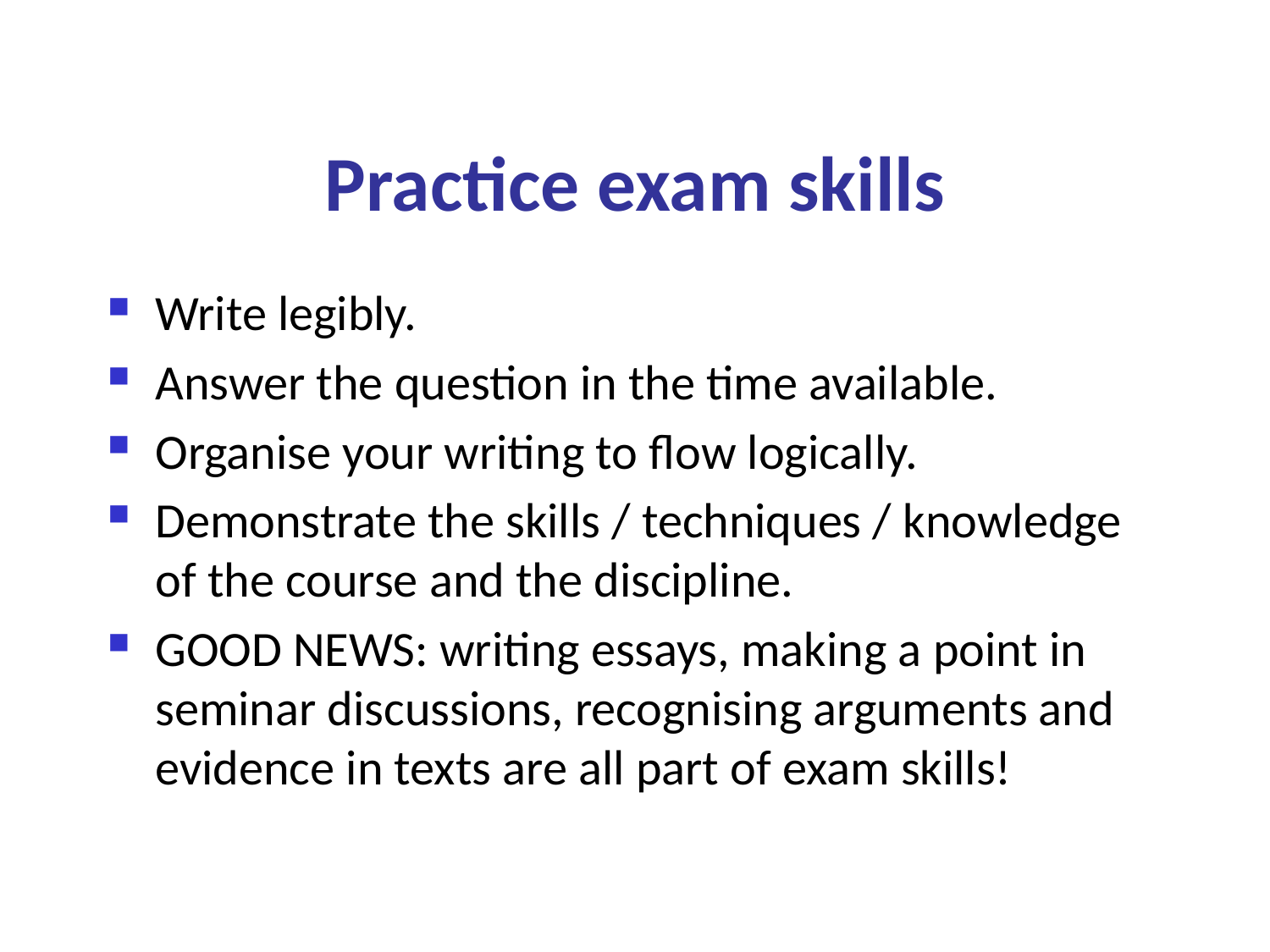

Practice exam skills

Write legibly.
Answer the question in the time available.
Organise your writing to flow logically.
Demonstrate the skills / techniques / knowledge of the course and the discipline.
GOOD NEWS: writing essays, making a point in seminar discussions, recognising arguments and evidence in texts are all part of exam skills!